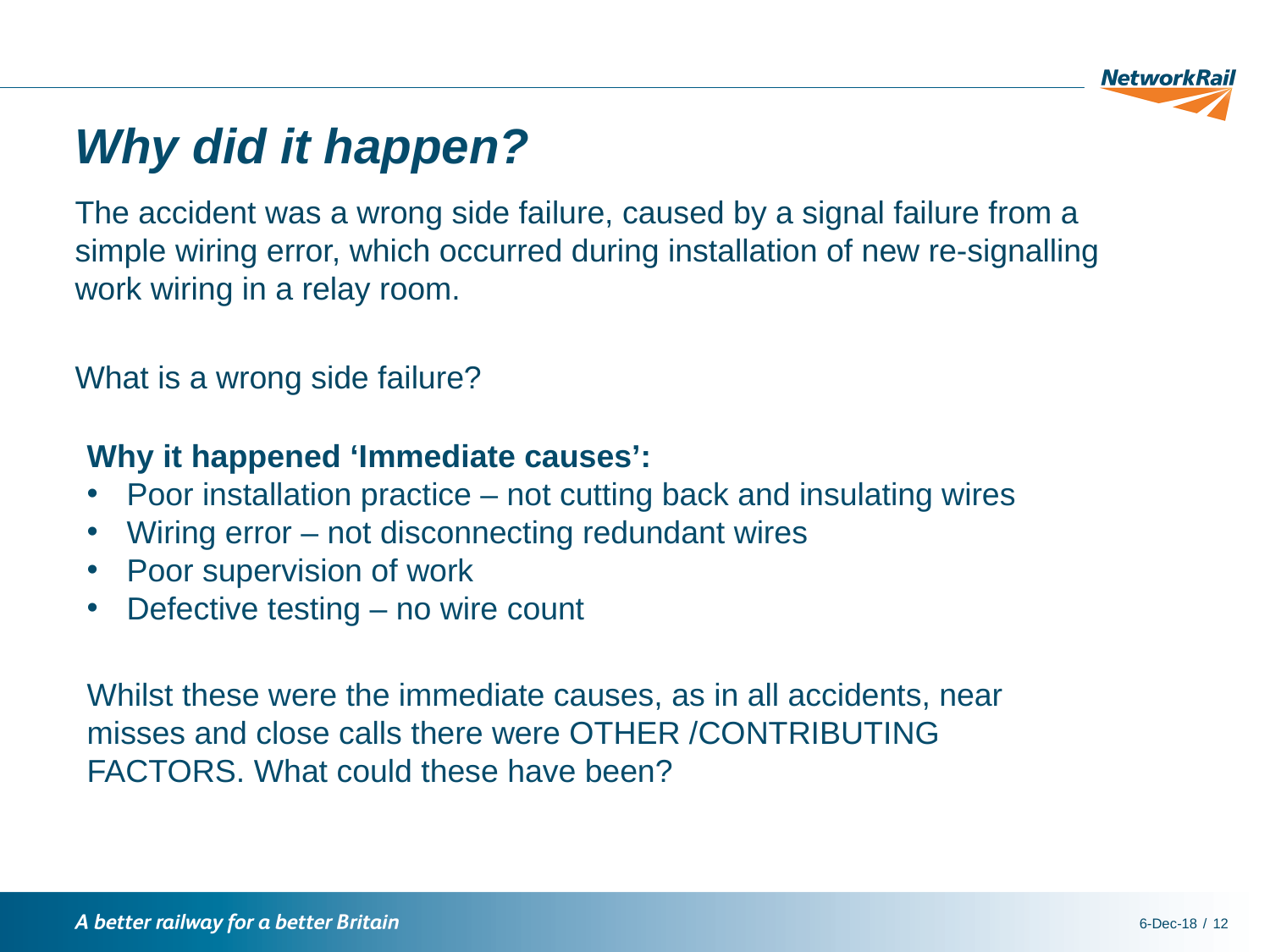

# Why did it happen?
The accident was a wrong side failure, caused by a signal failure from a  simple wiring error, which occurred during installation of new re-signalling work wiring in a relay room.

What is a wrong side failure?

Why it happened ‘Immediate causes’:
Poor installation practice – not cutting back and insulating wires
Wiring error – not disconnecting redundant wires
Poor supervision of work
Defective testing – no wire count
Whilst these were the immediate causes, as in all accidents, near misses and close calls there were OTHER /CONTRIBUTING FACTORS. What could these have been?

6-Dec-18
12